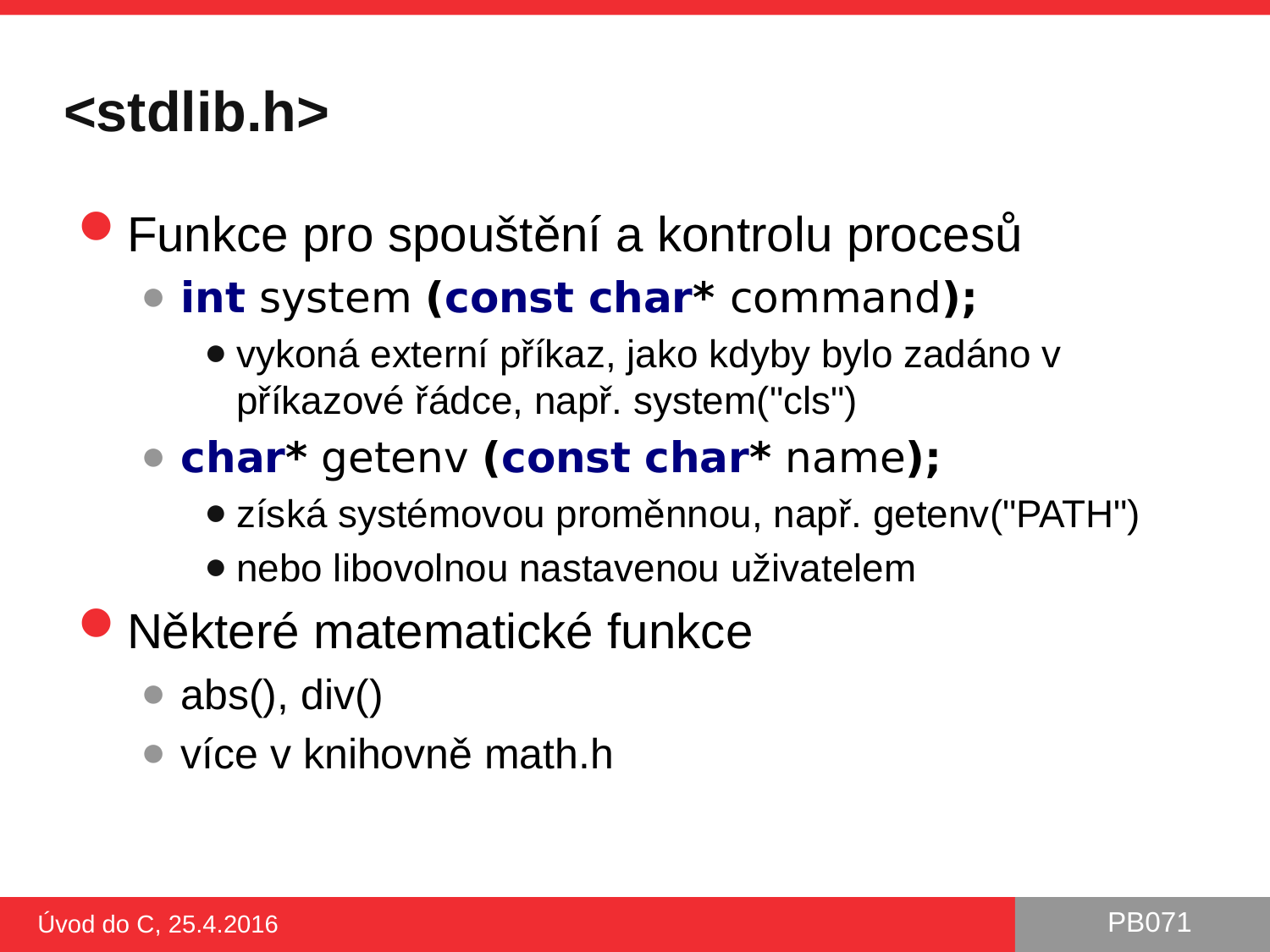

# <stdlib.h>
Funkce pro spouštění a kontrolu procesů
int system (const char* command);
vykoná externí příkaz, jako kdyby bylo zadáno v příkazové řádce, např. system("cls")
char* getenv (const char* name);
získá systémovou proměnnou, např. getenv("PATH")
nebo libovolnou nastavenou uživatelem
Některé matematické funkce
abs(), div()
více v knihovně math.h
Úvod do C, 25.4.2016